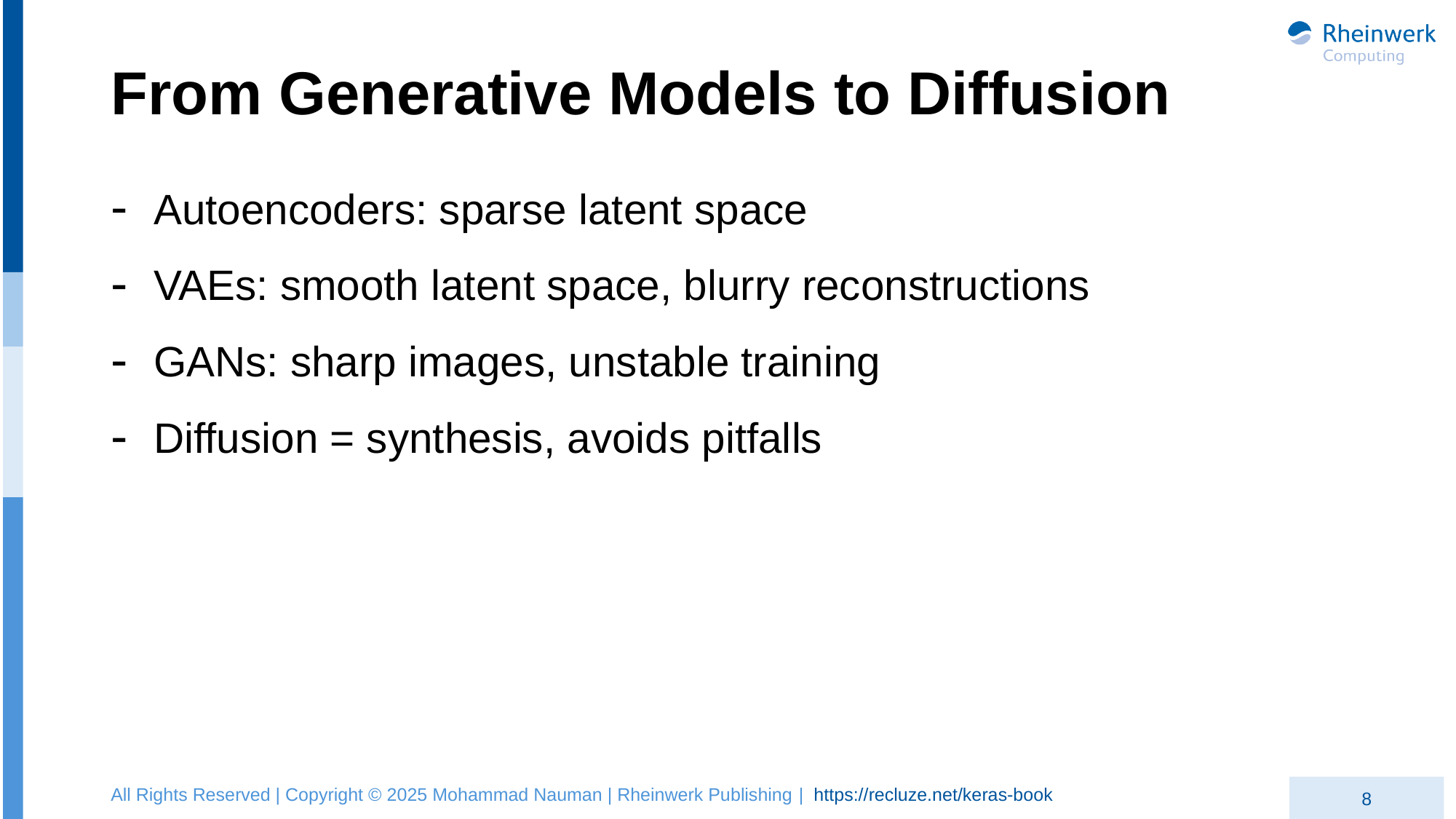

# From Generative Models to Diffusion
Autoencoders: sparse latent space
VAEs: smooth latent space, blurry reconstructions
GANs: sharp images, unstable training
Diffusion = synthesis, avoids pitfalls